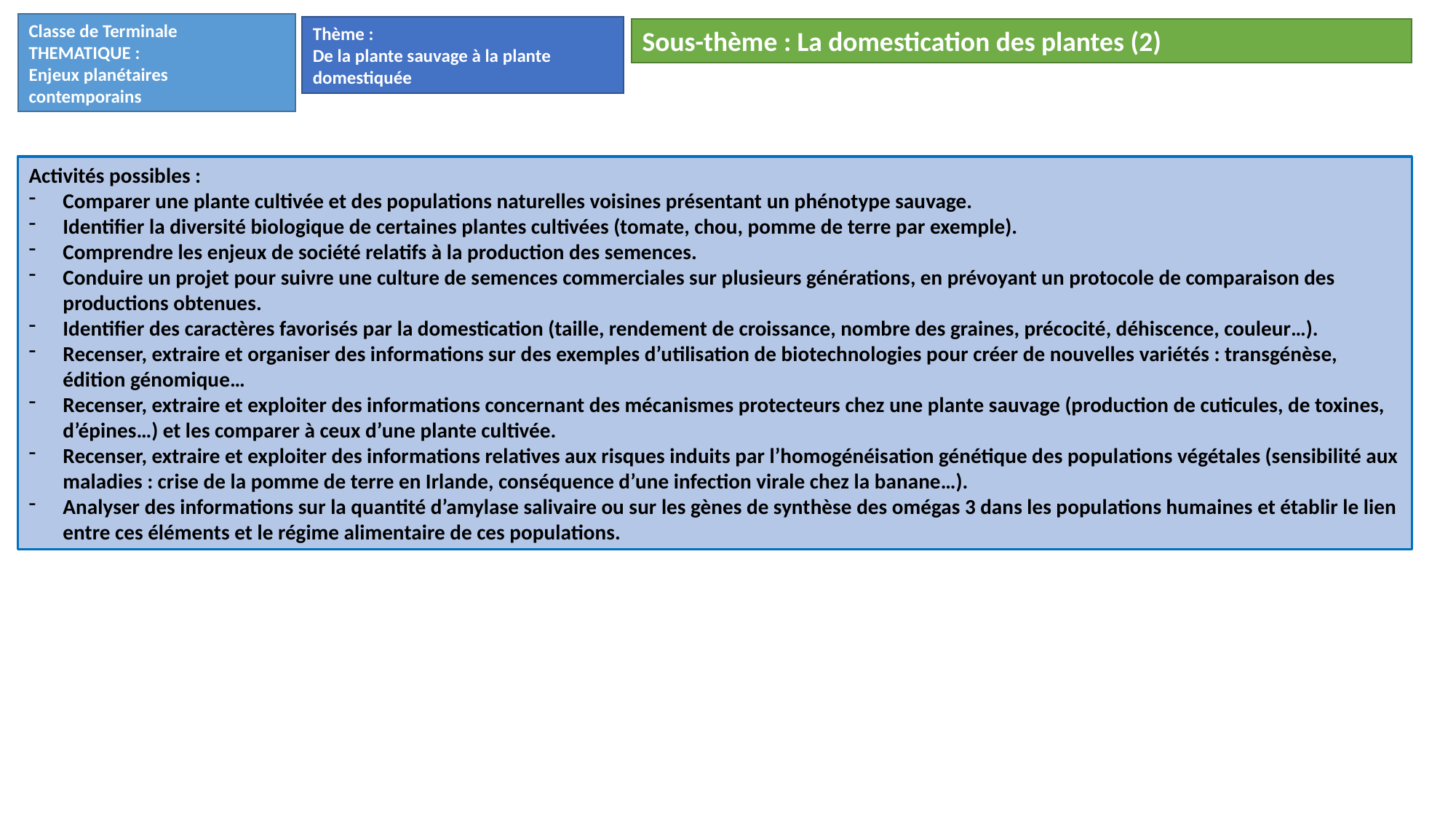

Classe de Terminale
THEMATIQUE :
Enjeux planétaires contemporains
Thème :
De la plante sauvage à la plante domestiquée
Sous-thème : La domestication des plantes (2)
Activités possibles :
Comparer une plante cultivée et des populations naturelles voisines présentant un phénotype sauvage.
Identifier la diversité biologique de certaines plantes cultivées (tomate, chou, pomme de terre par exemple).
Comprendre les enjeux de société relatifs à la production des semences.
Conduire un projet pour suivre une culture de semences commerciales sur plusieurs générations, en prévoyant un protocole de comparaison des productions obtenues.
Identifier des caractères favorisés par la domestication (taille, rendement de croissance, nombre des graines, précocité, déhiscence, couleur…).
Recenser, extraire et organiser des informations sur des exemples d’utilisation de biotechnologies pour créer de nouvelles variétés : transgénèse, édition génomique…
Recenser, extraire et exploiter des informations concernant des mécanismes protecteurs chez une plante sauvage (production de cuticules, de toxines, d’épines…) et les comparer à ceux d’une plante cultivée.
Recenser, extraire et exploiter des informations relatives aux risques induits par l’homogénéisation génétique des populations végétales (sensibilité aux maladies : crise de la pomme de terre en Irlande, conséquence d’une infection virale chez la banane…).
Analyser des informations sur la quantité d’amylase salivaire ou sur les gènes de synthèse des omégas 3 dans les populations humaines et établir le lien entre ces éléments et le régime alimentaire de ces populations.